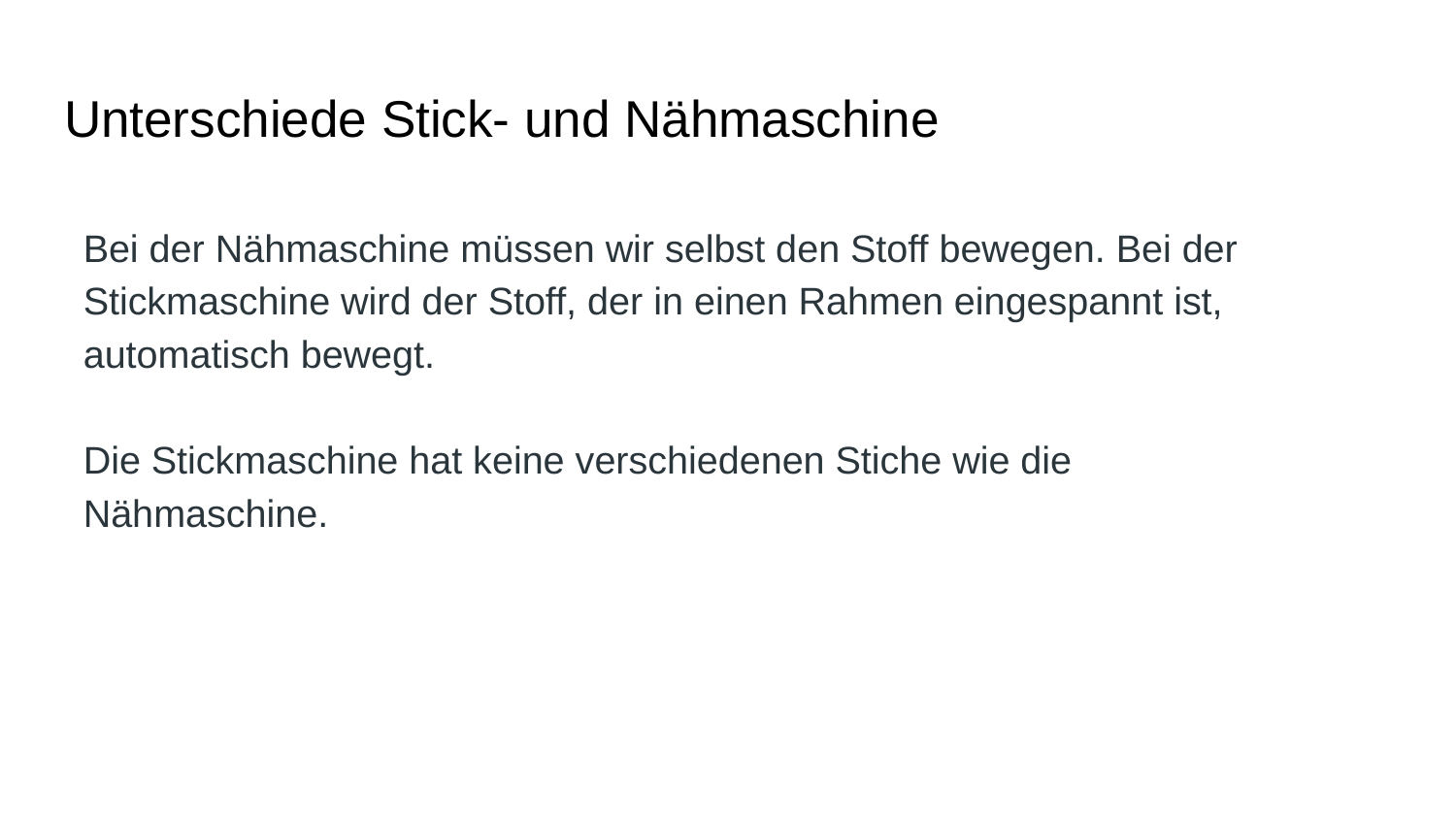

# Unterschiede Stick- und Nähmaschine
Bei der Nähmaschine müssen wir selbst den Stoff bewegen. Bei der Stickmaschine wird der Stoff, der in einen Rahmen eingespannt ist, automatisch bewegt.

Die Stickmaschine hat keine verschiedenen Stiche wie die Nähmaschine.